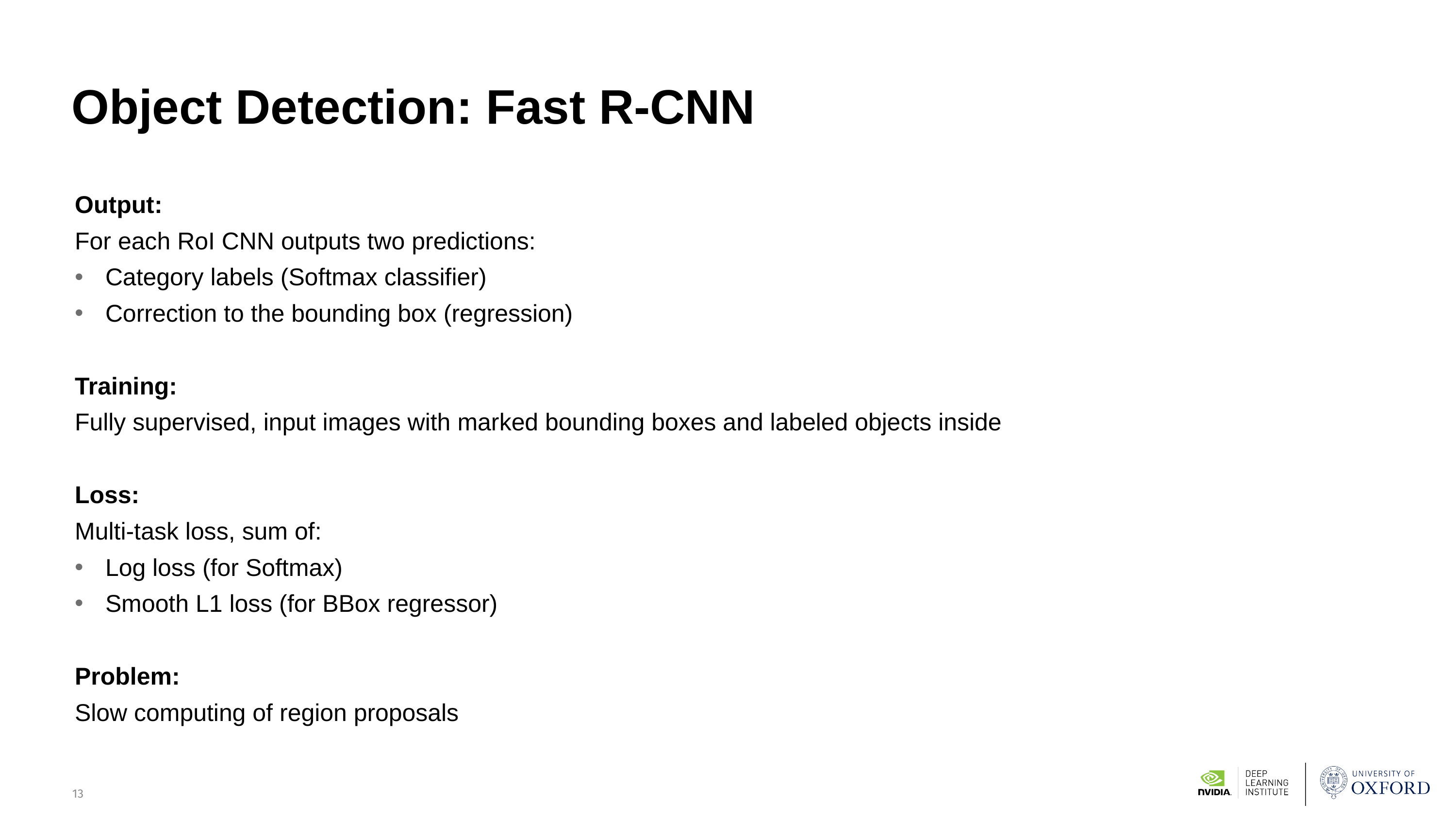

# Object Detection: Fast R-CNN
Output:
For each RoI CNN outputs two predictions:
Category labels (Softmax classifier)
Correction to the bounding box (regression)

Training:
Fully supervised, input images with marked bounding boxes and labeled objects inside

Loss:
Multi-task loss, sum of:
Log loss (for Softmax)
Smooth L1 loss (for BBox regressor)

Problem:
Slow computing of region proposals